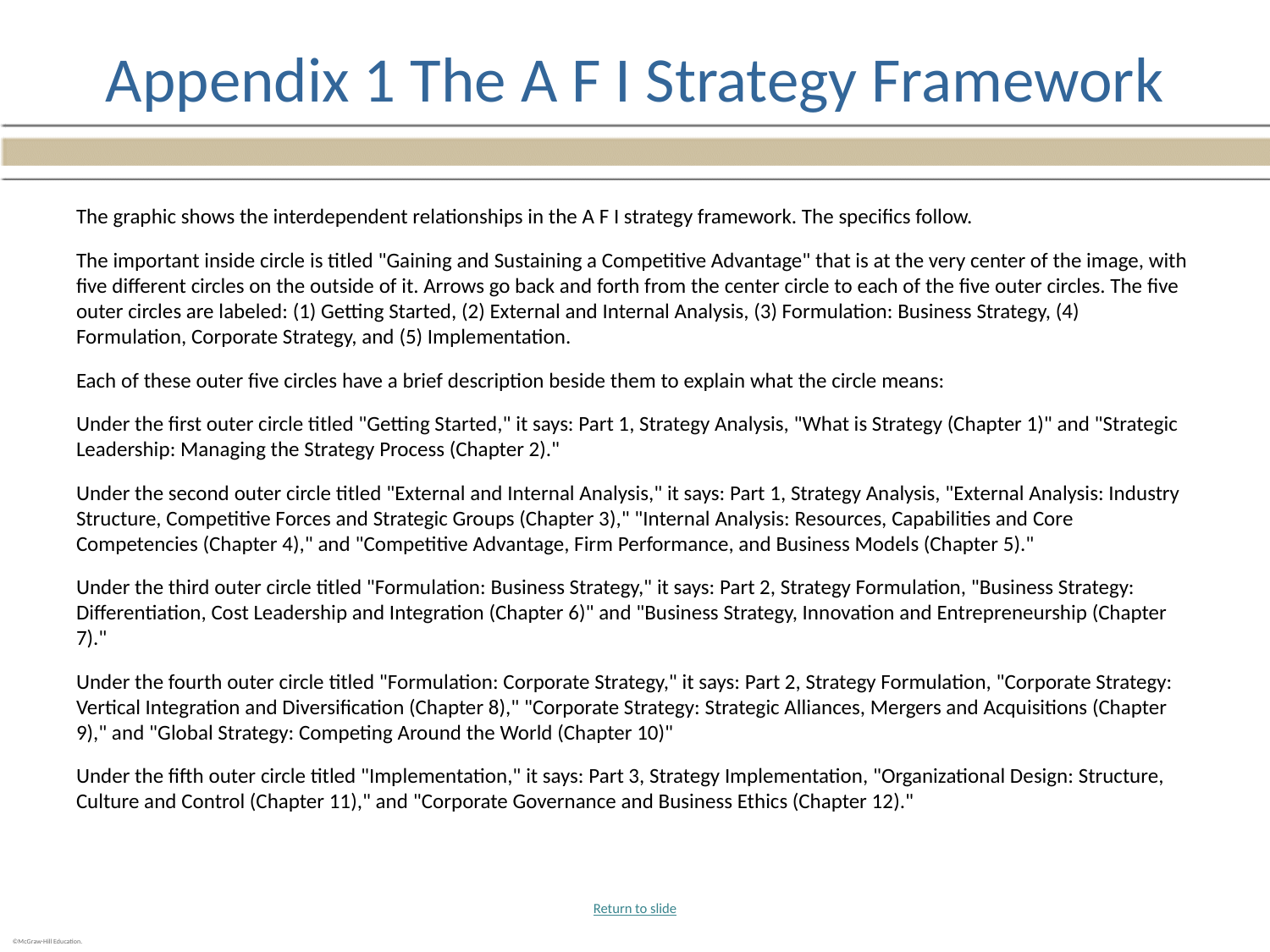

# Appendix 1 The A F I Strategy Framework
The graphic shows the interdependent relationships in the A F I strategy framework. The specifics follow.
The important inside circle is titled "Gaining and Sustaining a Competitive Advantage" that is at the very center of the image, with five different circles on the outside of it. Arrows go back and forth from the center circle to each of the five outer circles. The five outer circles are labeled: (1) Getting Started, (2) External and Internal Analysis, (3) Formulation: Business Strategy, (4) Formulation, Corporate Strategy, and (5) Implementation.
Each of these outer five circles have a brief description beside them to explain what the circle means:
Under the first outer circle titled "Getting Started," it says: Part 1, Strategy Analysis, "What is Strategy (Chapter 1)" and "Strategic Leadership: Managing the Strategy Process (Chapter 2)."
Under the second outer circle titled "External and Internal Analysis," it says: Part 1, Strategy Analysis, "External Analysis: Industry Structure, Competitive Forces and Strategic Groups (Chapter 3)," "Internal Analysis: Resources, Capabilities and Core Competencies (Chapter 4)," and "Competitive Advantage, Firm Performance, and Business Models (Chapter 5)."
Under the third outer circle titled "Formulation: Business Strategy," it says: Part 2, Strategy Formulation, "Business Strategy: Differentiation, Cost Leadership and Integration (Chapter 6)" and "Business Strategy, Innovation and Entrepreneurship (Chapter 7)."
Under the fourth outer circle titled "Formulation: Corporate Strategy," it says: Part 2, Strategy Formulation, "Corporate Strategy: Vertical Integration and Diversification (Chapter 8)," "Corporate Strategy: Strategic Alliances, Mergers and Acquisitions (Chapter 9)," and "Global Strategy: Competing Around the World (Chapter 10)"
Under the fifth outer circle titled "Implementation," it says: Part 3, Strategy Implementation, "Organizational Design: Structure, Culture and Control (Chapter 11)," and "Corporate Governance and Business Ethics (Chapter 12)."
Return to slide